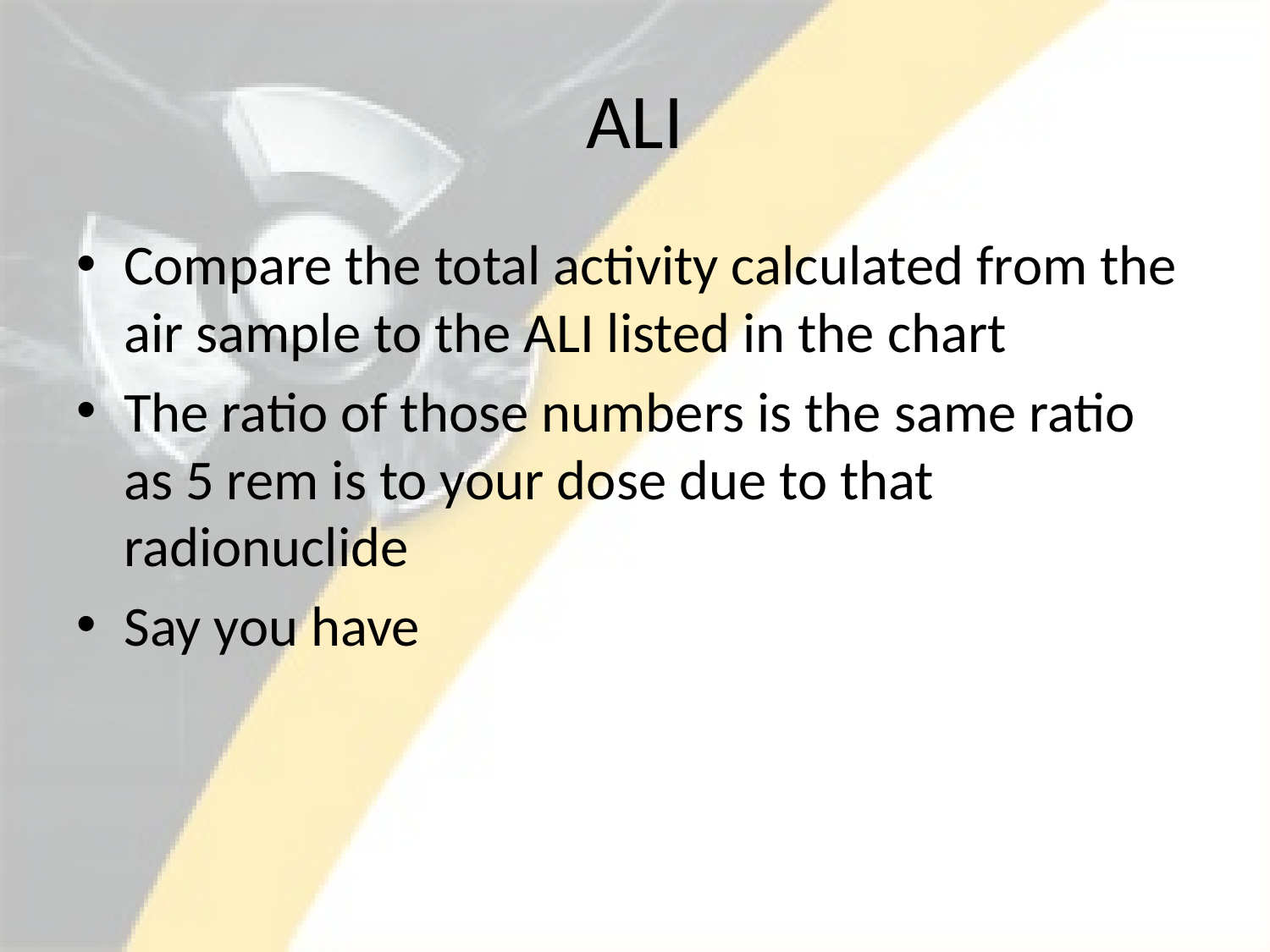

# ALI
Compare the total activity calculated from the air sample to the ALI listed in the chart
The ratio of those numbers is the same ratio as 5 rem is to your dose due to that radionuclide
Say you have